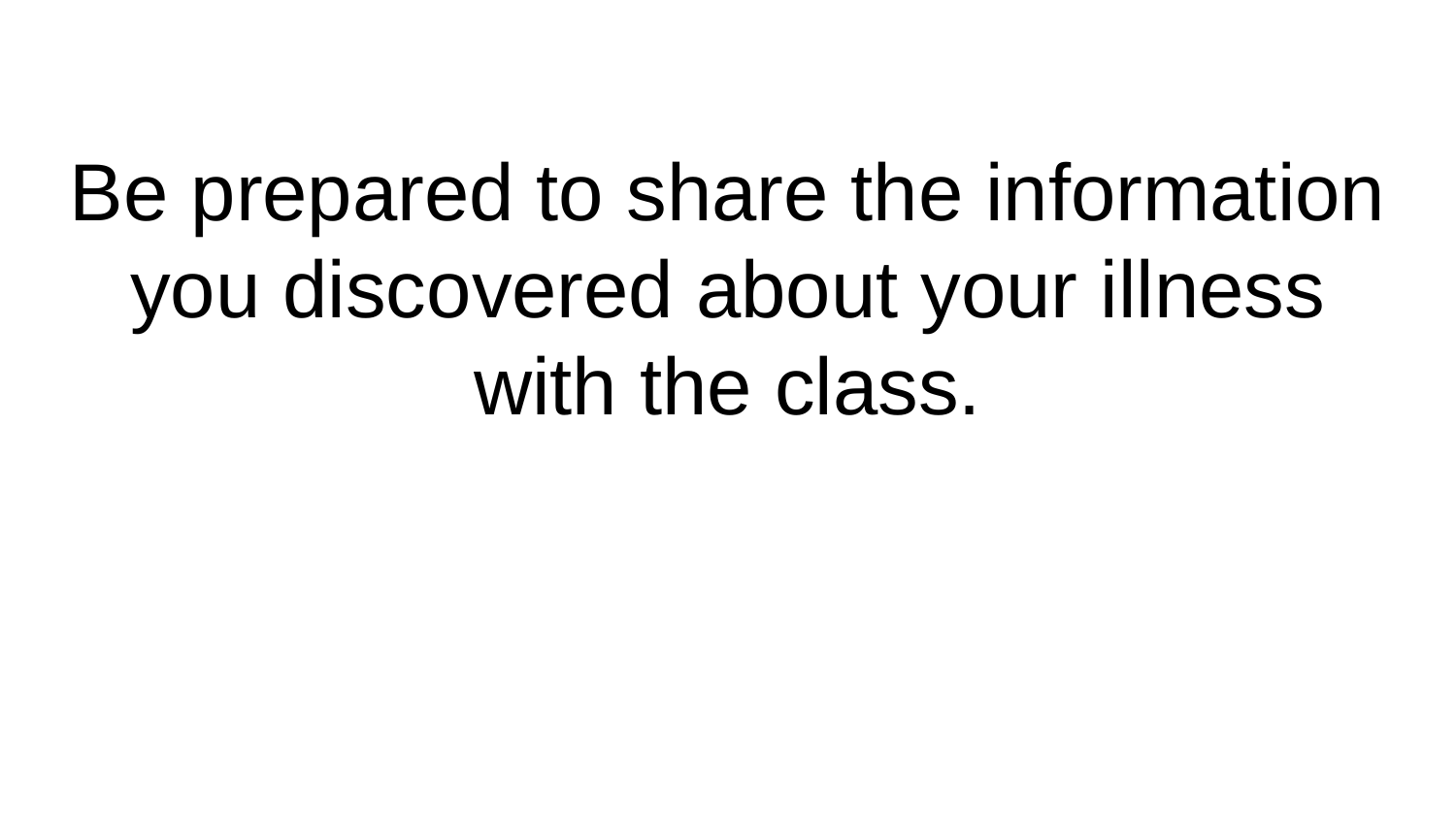

# Be prepared to share the information you discovered about your illness with the class.